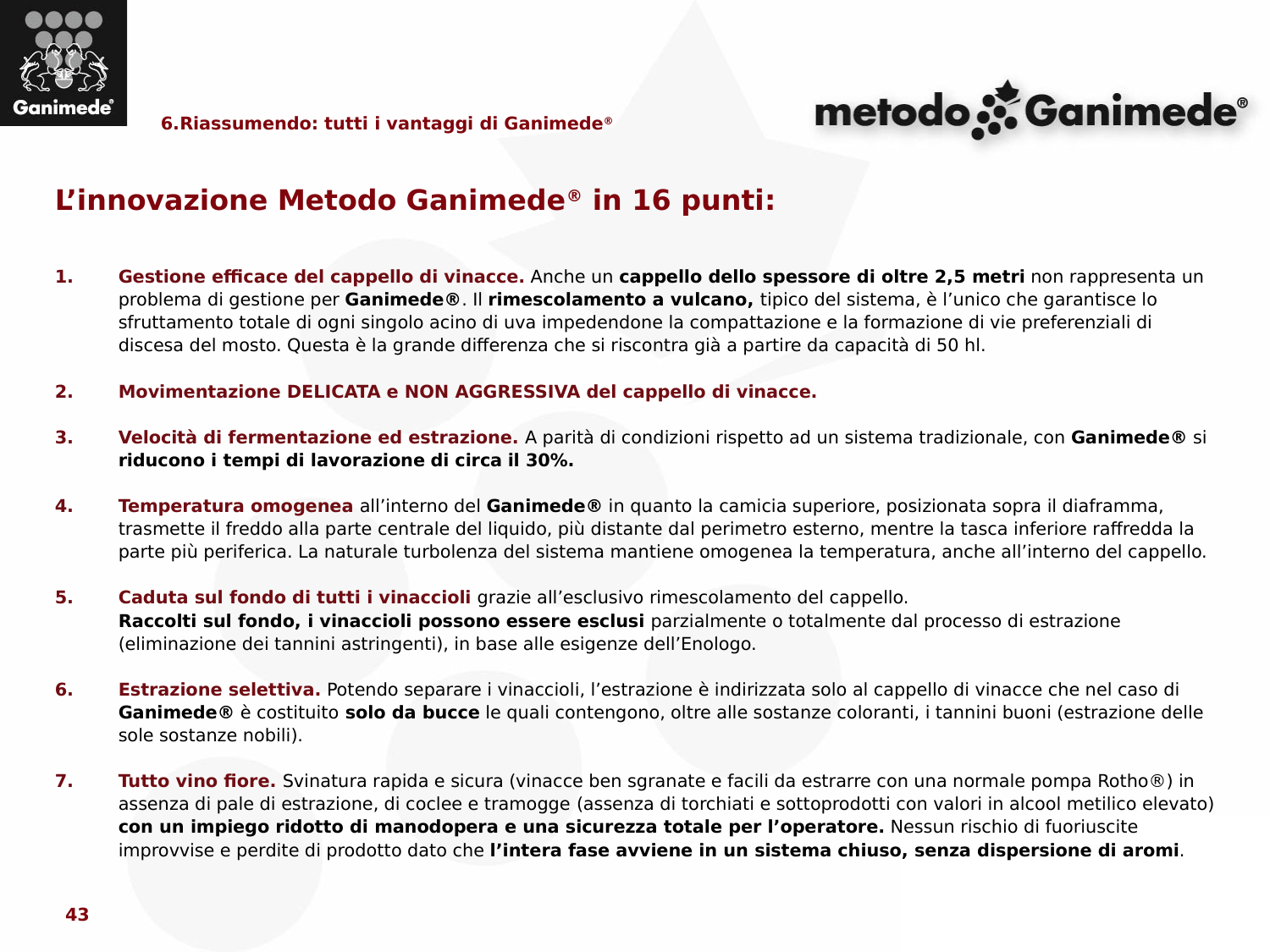

6.Riassumendo: tutti i vantaggi di Ganimede®
L’innovazione Metodo Ganimede® in 16 punti:
Gestione efficace del cappello di vinacce. Anche un cappello dello spessore di oltre 2,5 metri non rappresenta un problema di gestione per Ganimede®. Il rimescolamento a vulcano, tipico del sistema, è l’unico che garantisce lo sfruttamento totale di ogni singolo acino di uva impedendone la compattazione e la formazione di vie preferenziali di discesa del mosto. Questa è la grande differenza che si riscontra già a partire da capacità di 50 hl.

2.	Movimentazione DELICATA e NON AGGRESSIVA del cappello di vinacce.

Velocità di fermentazione ed estrazione. A parità di condizioni rispetto ad un sistema tradizionale, con Ganimede® si riducono i tempi di lavorazione di circa il 30%.

4.	Temperatura omogenea all’interno del Ganimede® in quanto la camicia superiore, posizionata sopra il diaframma, trasmette il freddo alla parte centrale del liquido, più distante dal perimetro esterno, mentre la tasca inferiore raffredda la parte più periferica. La naturale turbolenza del sistema mantiene omogenea la temperatura, anche all’interno del cappello.

5.	Caduta sul fondo di tutti i vinaccioli grazie all’esclusivo rimescolamento del cappello.
	Raccolti sul fondo, i vinaccioli possono essere esclusi parzialmente o totalmente dal processo di estrazione (eliminazione dei tannini astringenti), in base alle esigenze dell’Enologo.

6.	Estrazione selettiva. Potendo separare i vinaccioli, l’estrazione è indirizzata solo al cappello di vinacce che nel caso di Ganimede® è costituito solo da bucce le quali contengono, oltre alle sostanze coloranti, i tannini buoni (estrazione delle sole sostanze nobili).

7.	Tutto vino fiore. Svinatura rapida e sicura (vinacce ben sgranate e facili da estrarre con una normale pompa Rotho®) in assenza di pale di estrazione, di coclee e tramogge (assenza di torchiati e sottoprodotti con valori in alcool metilico elevato) con un impiego ridotto di manodopera e una sicurezza totale per l’operatore. Nessun rischio di fuoriuscite
	improvvise e perdite di prodotto dato che l’intera fase avviene in un sistema chiuso, senza dispersione di aromi.

43